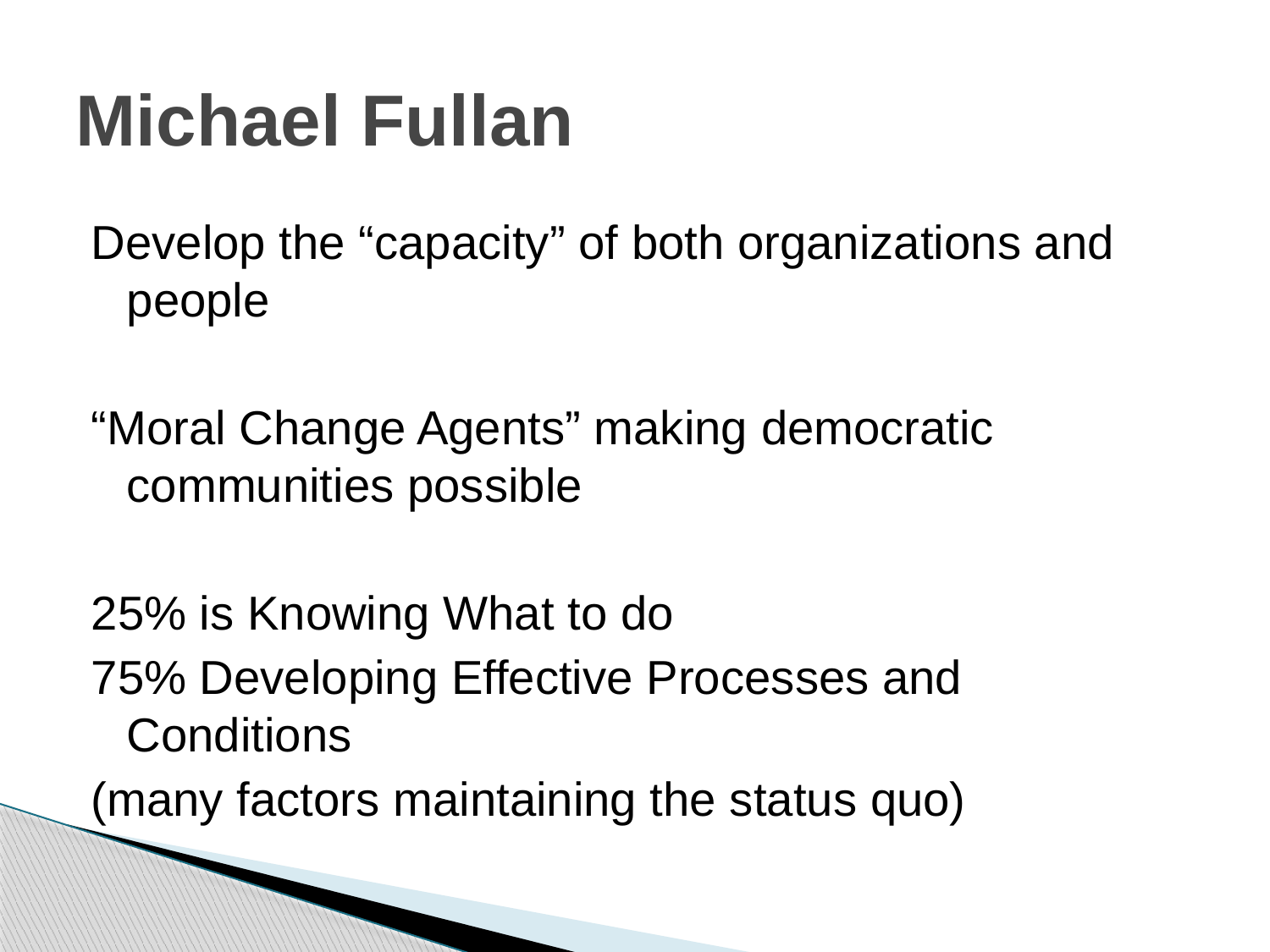

# Michael Fullan
Develop the “capacity” of both organizations and people

“Moral Change Agents” making democratic communities possible

25% is Knowing What to do
75% Developing Effective Processes and Conditions
(many factors maintaining the status quo)